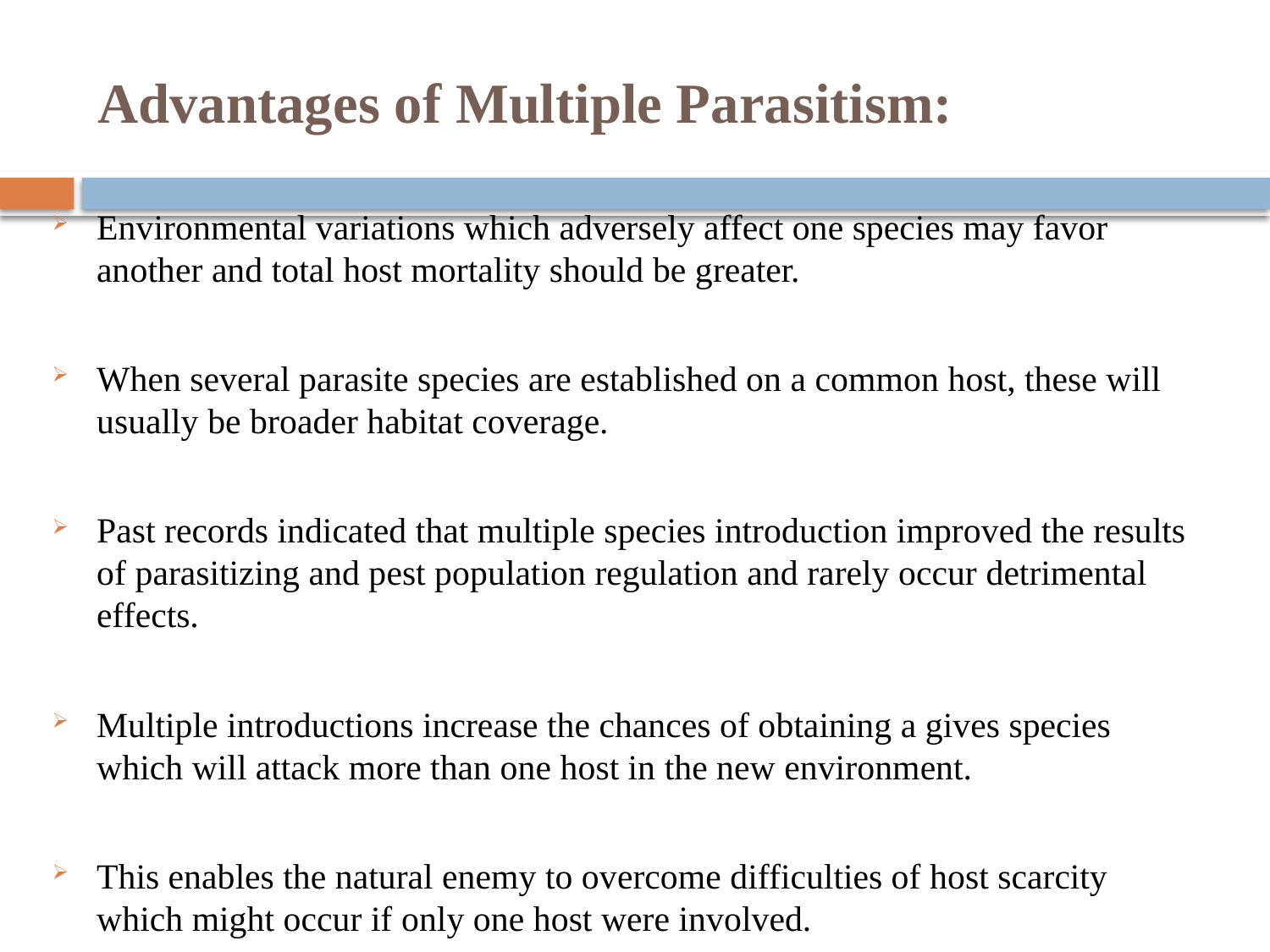

# Advantages of Multiple Parasitism:
Environmental variations which adversely affect one species may favor another and total host mortality should be greater.

When several parasite species are established on a common host, these will usually be broader habitat coverage.

Past records indicated that multiple species introduction improved the results of parasitizing and pest population regulation and rarely occur detrimental effects.

Multiple introductions increase the chances of obtaining a gives species which will attack more than one host in the new environment.

This enables the natural enemy to overcome difficulties of host scarcity which might occur if only one host were involved.